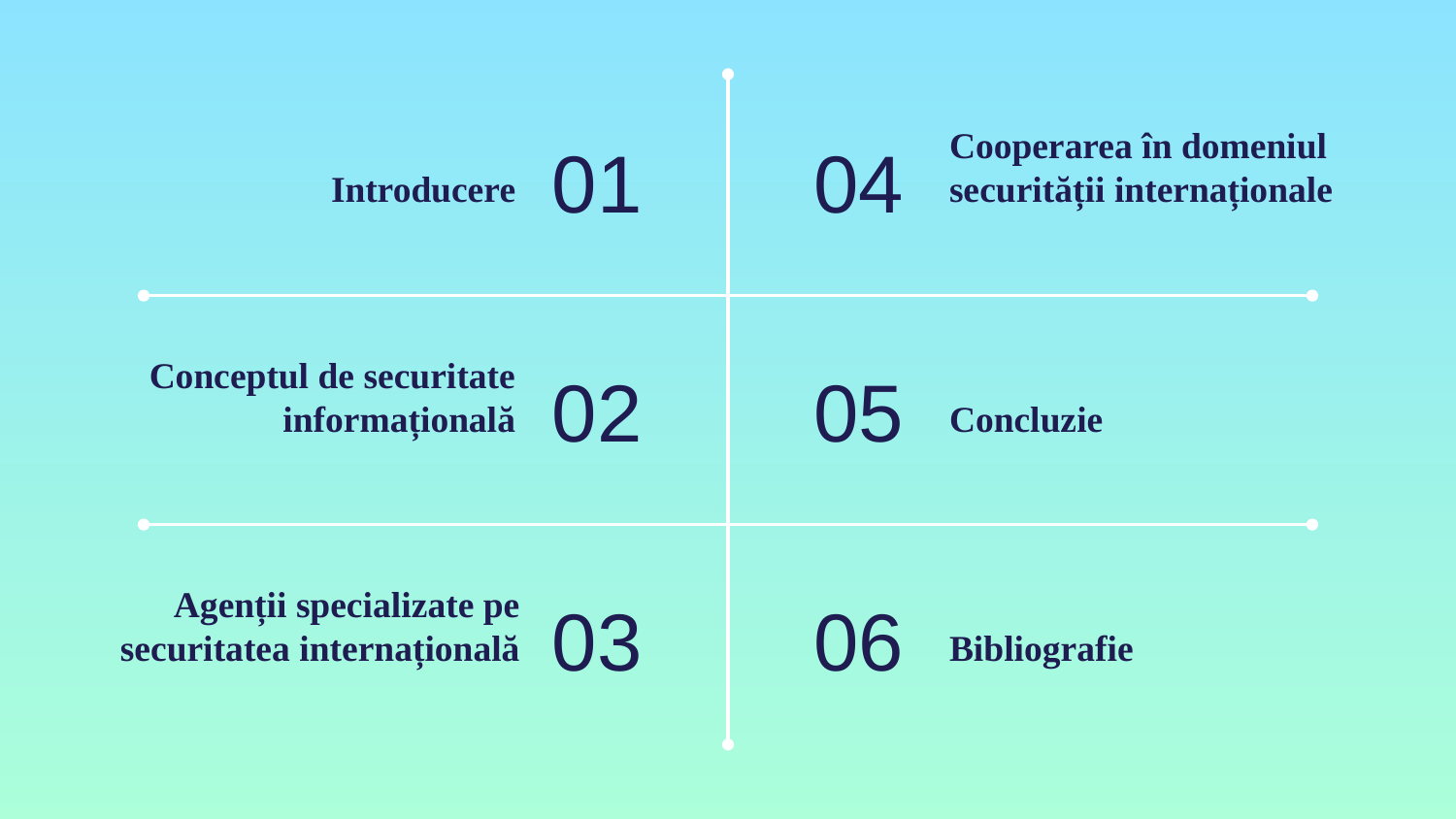

01
04
# Introducere
Cooperarea în domeniul securității internaționale
02
05
Conceptul de securitate informațională
Concluzie
03
06
Agenții specializate pe securitatea internațională
Bibliografie